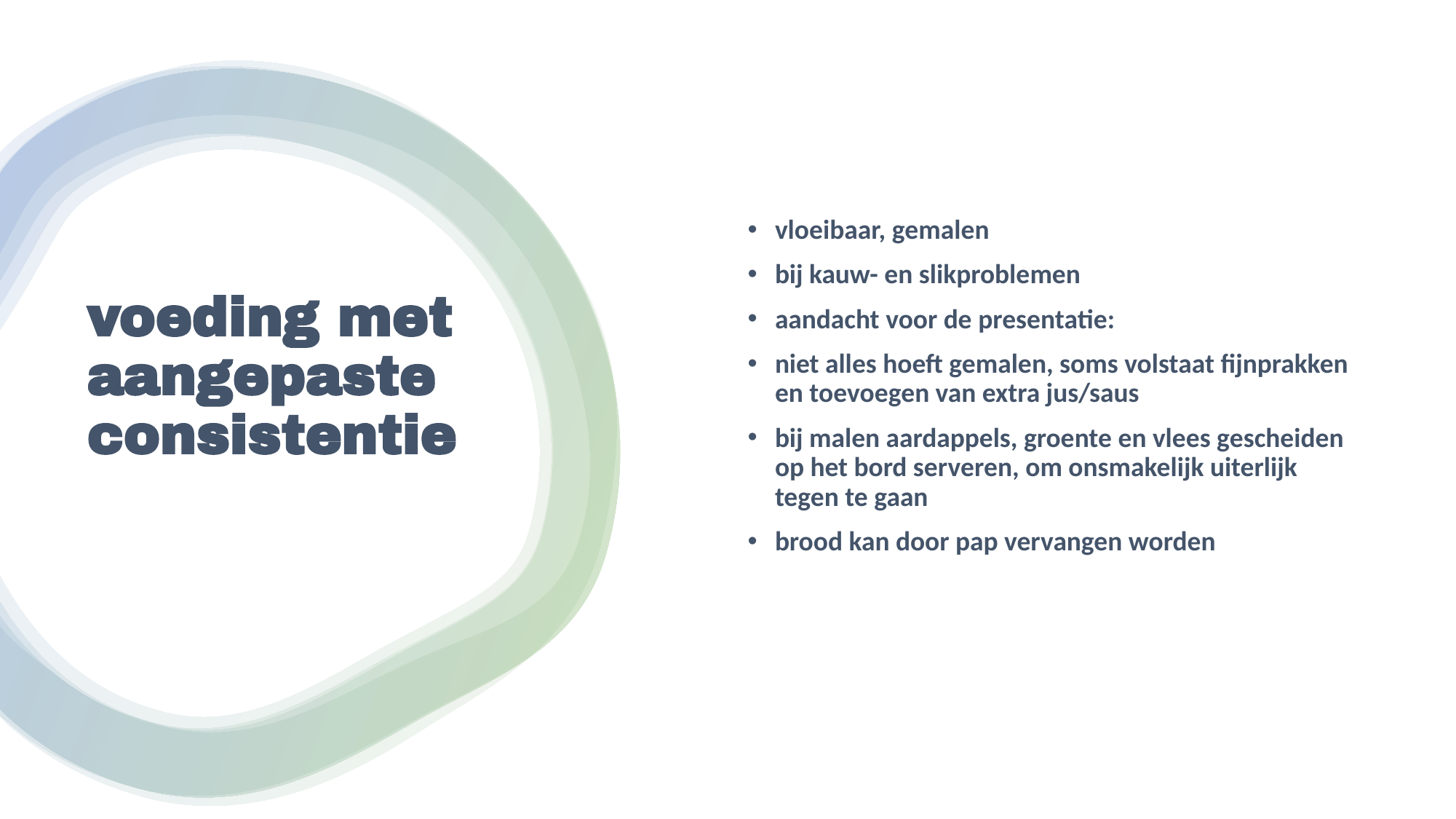

vloeibaar, gemalen
bij kauw- en slikproblemen
aandacht voor de presentatie:
niet alles hoeft gemalen, soms volstaat fijnprakken en toevoegen van extra jus/saus
bij malen aardappels, groente en vlees gescheiden op het bord serveren, om onsmakelijk uiterlijk tegen te gaan
brood kan door pap vervangen worden

# voeding met aangepaste consistentie